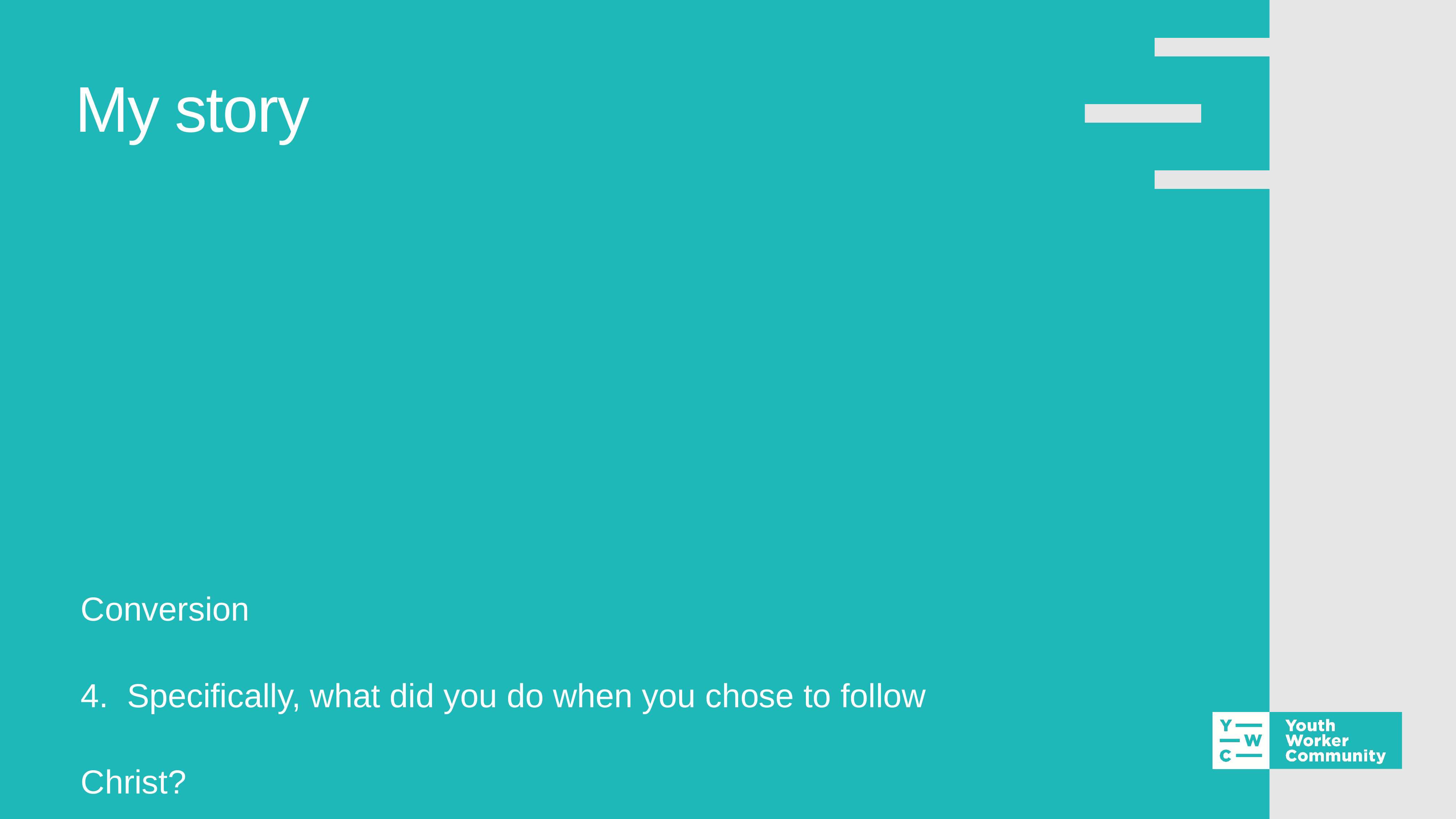

# My story
Conversion
4.  Specifically, what did you do when you chose to follow Christ?